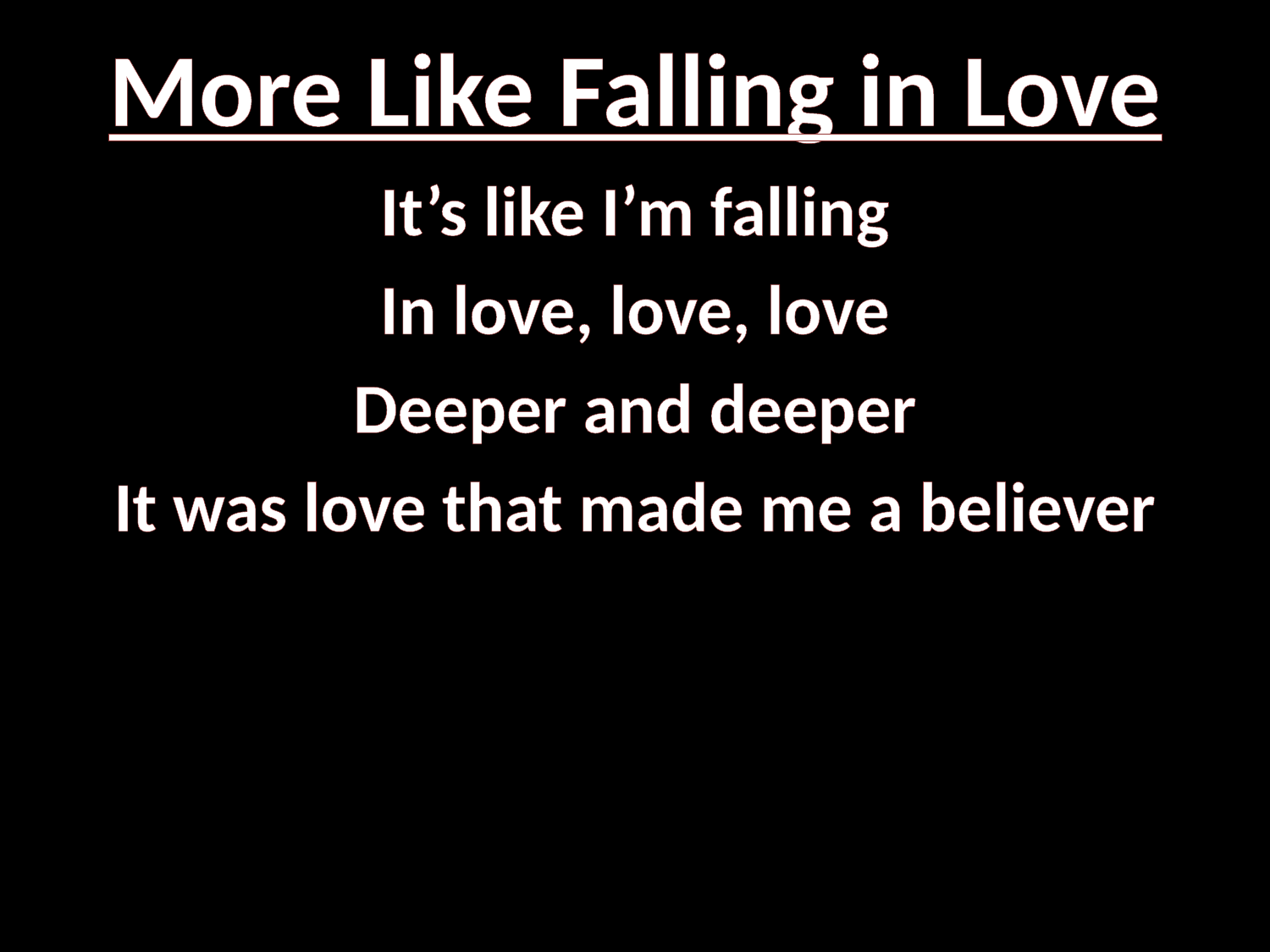

# More Like Falling in Love
It’s like I’m falling
In love, love, love
Deeper and deeper
It was love that made me a believer